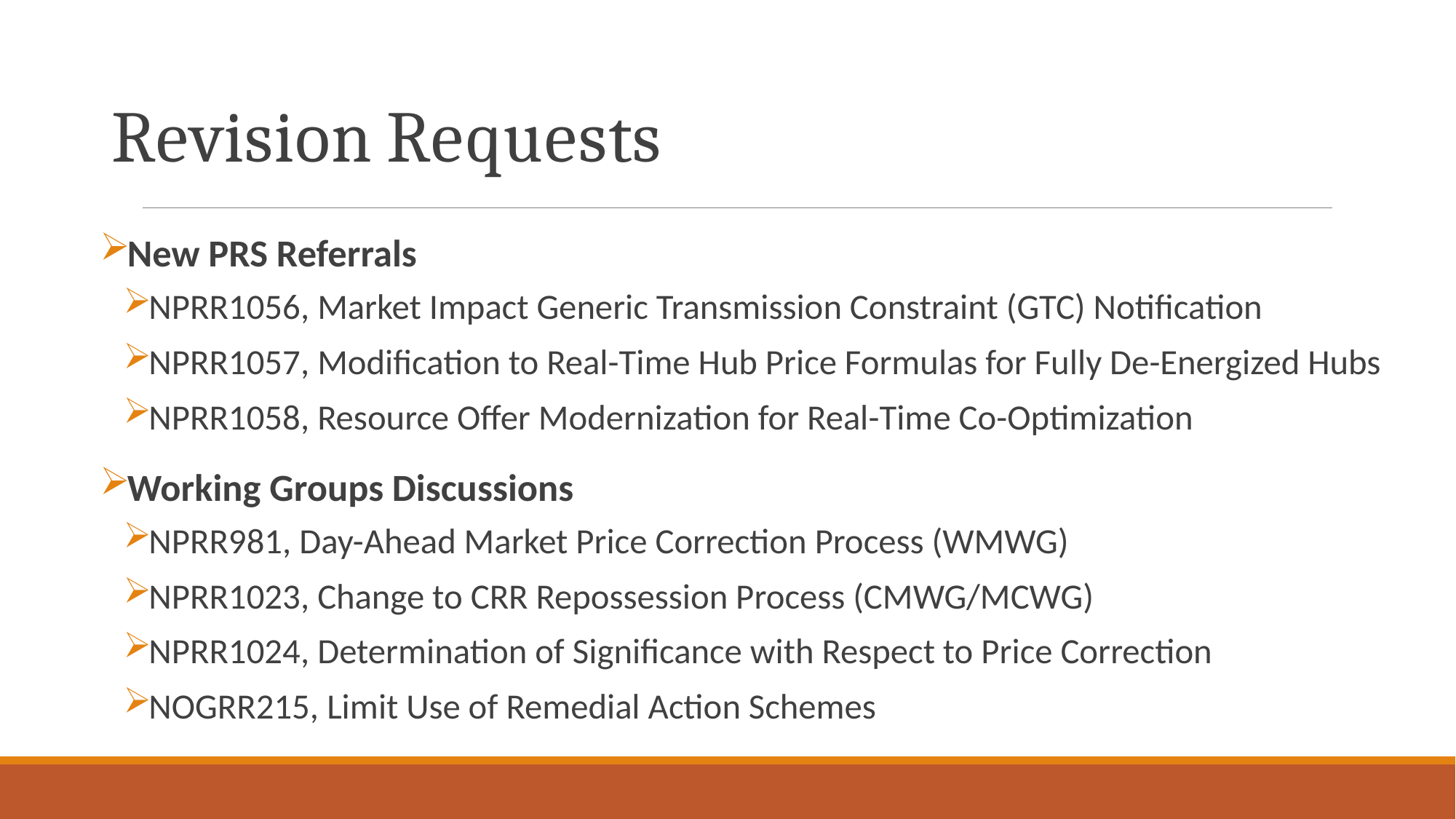

# Revision Requests
New PRS Referrals
NPRR1056, Market Impact Generic Transmission Constraint (GTC) Notification
NPRR1057, Modification to Real-Time Hub Price Formulas for Fully De-Energized Hubs
NPRR1058, Resource Offer Modernization for Real-Time Co-Optimization
Working Groups Discussions
NPRR981, Day-Ahead Market Price Correction Process (WMWG)
NPRR1023, Change to CRR Repossession Process (CMWG/MCWG)
NPRR1024, Determination of Significance with Respect to Price Correction
NOGRR215, Limit Use of Remedial Action Schemes